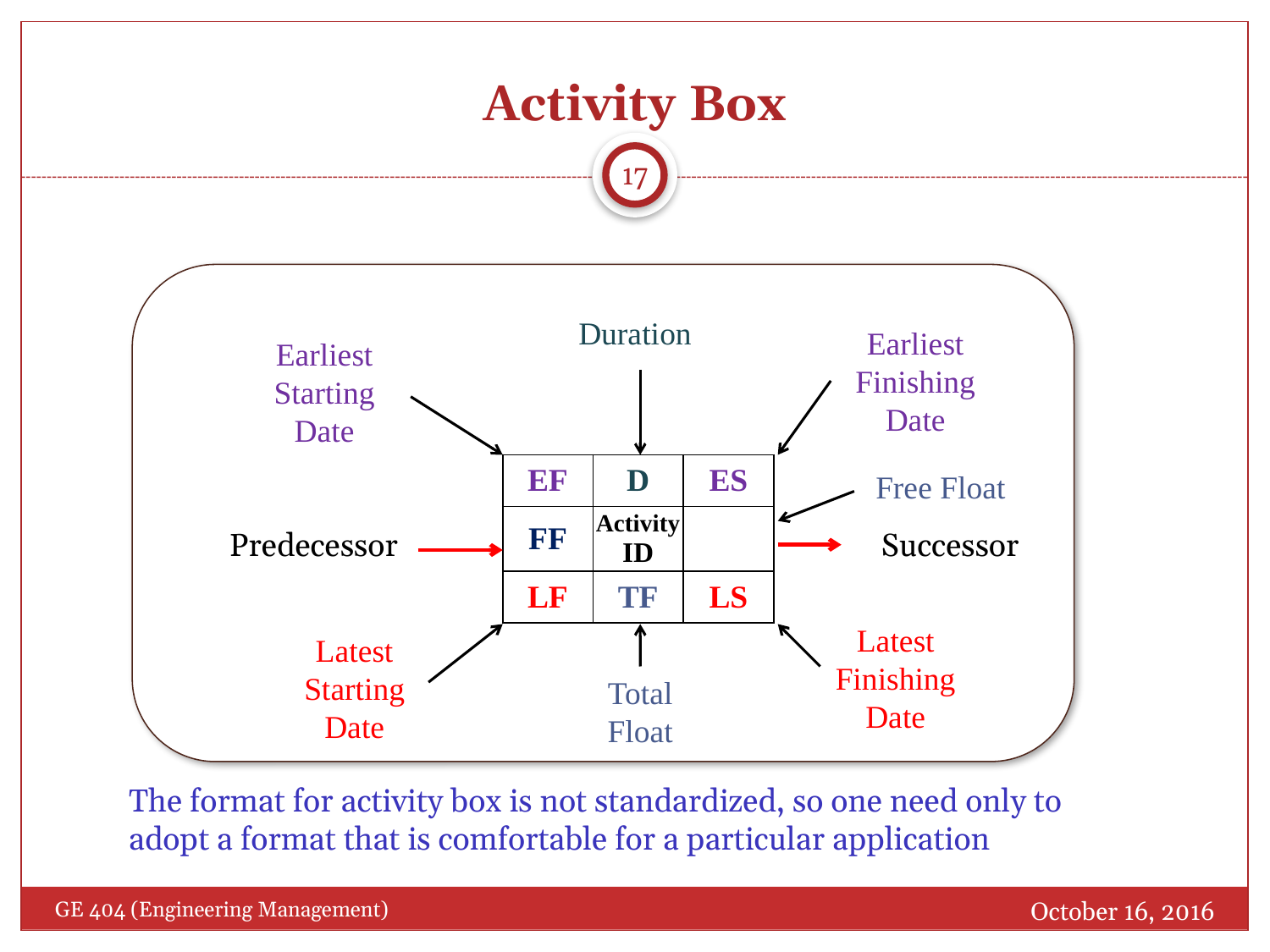

# Activity Box
17

Duration
Earliest
Finishing
Date
Earliest
Starting
Date
| EF | D | ES |
| --- | --- | --- |
| FF | Activity ID |  |
| LF | TF | LS |
Free Float
Predecessor
Successor

Latest
Finishing
Date
Latest
Starting
Date
Total Float
The format for activity box is not standardized, so one need only to adopt a format that is comfortable for a particular application
October 16, 2016
GE 404 (Engineering Management)